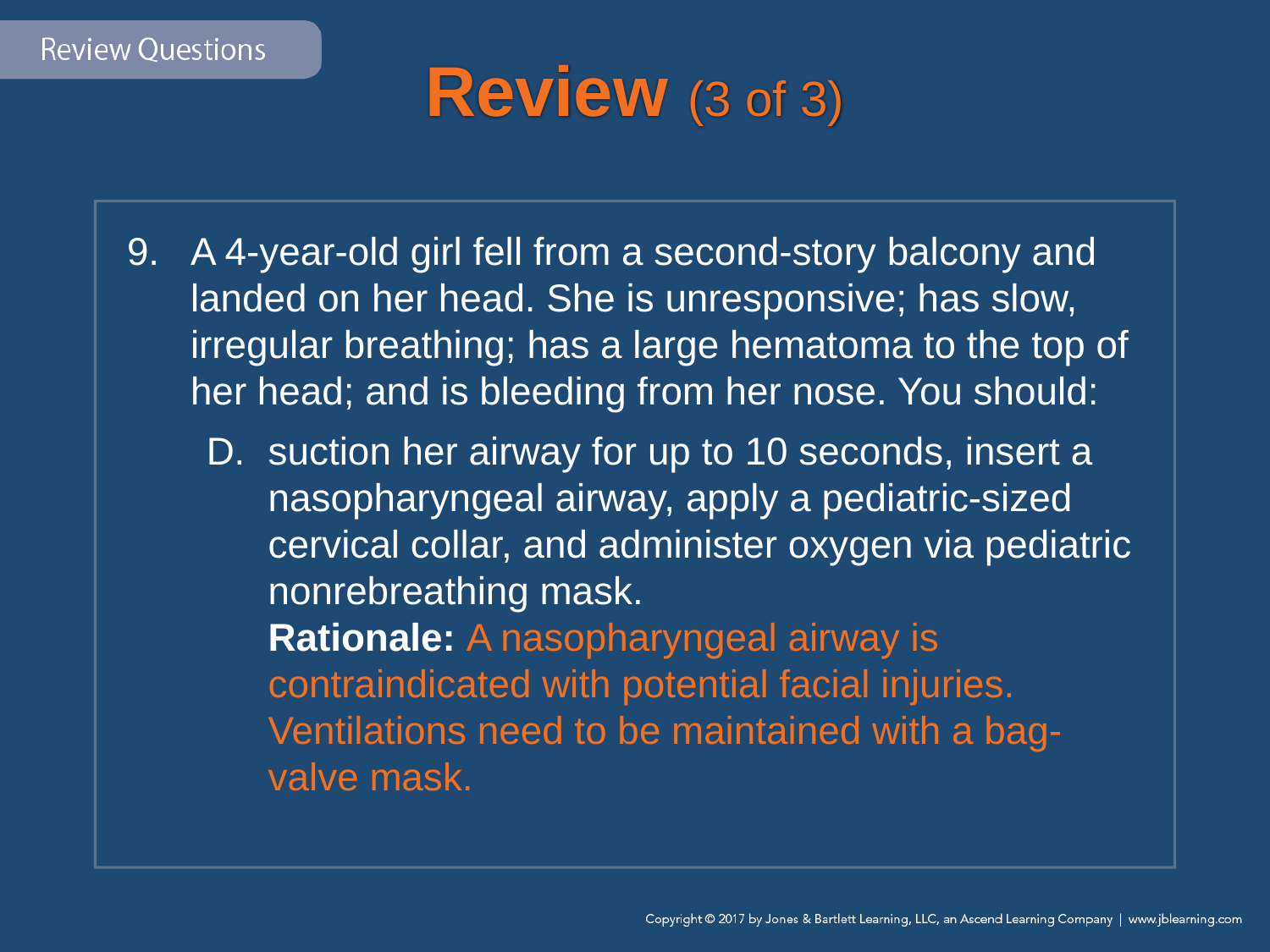

# Review (3 of 3)
A 4-year-old girl fell from a second-story balcony and landed on her head. She is unresponsive; has slow, irregular breathing; has a large hematoma to the top of her head; and is bleeding from her nose. You should:
suction her airway for up to 10 seconds, insert a nasopharyngeal airway, apply a pediatric-sized cervical collar, and administer oxygen via pediatric nonrebreathing mask.
Rationale: A nasopharyngeal airway is contraindicated with potential facial injuries. Ventilations need to be maintained with a bag-valve mask.